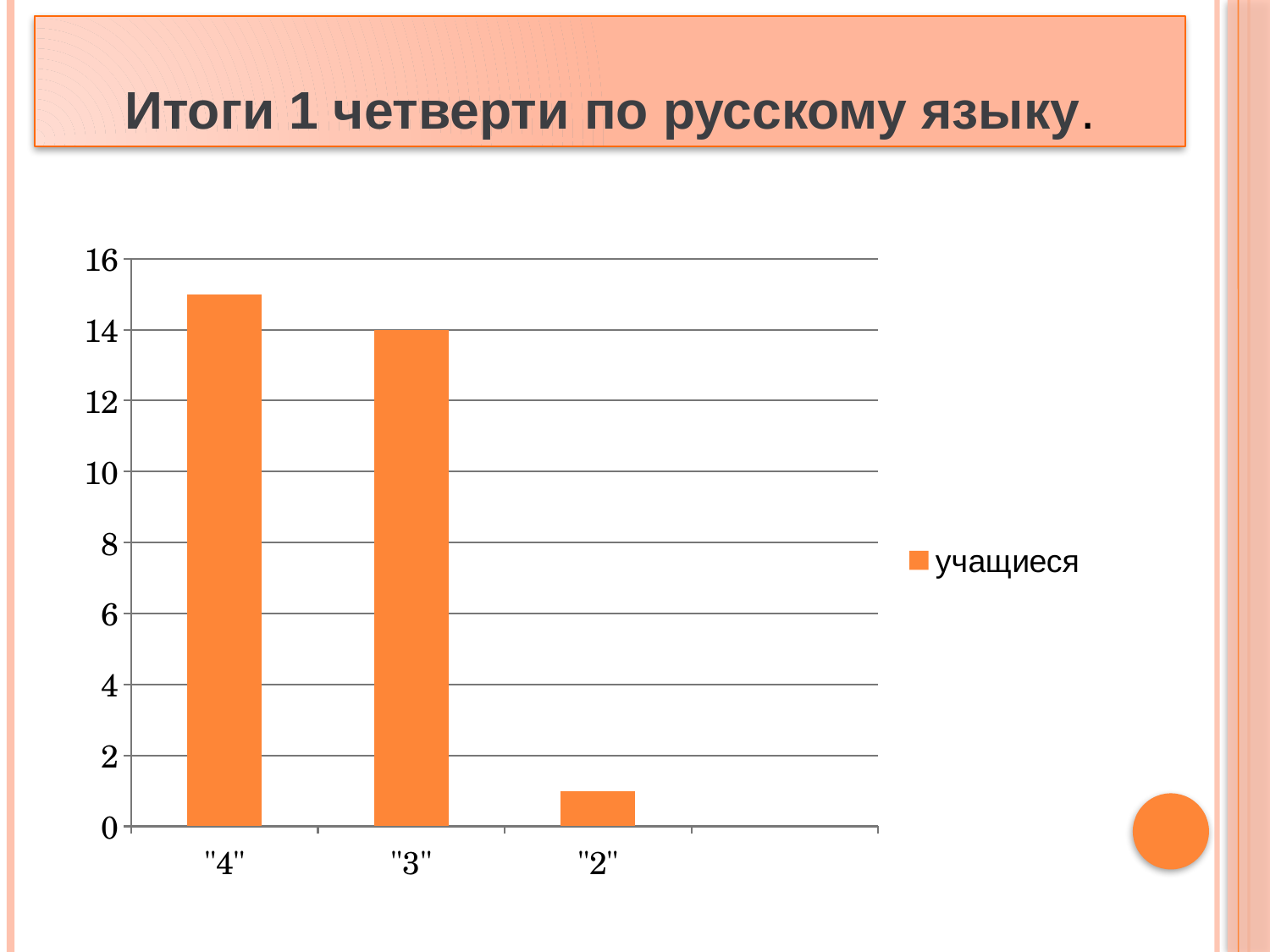

# Итоги 1 четверти по русскому языку.

### Chart

| Category | учащиеся |
|---|---|
| "4" | 15.0 |
| "3" | 14.0 |
| "2" | 1.0 |